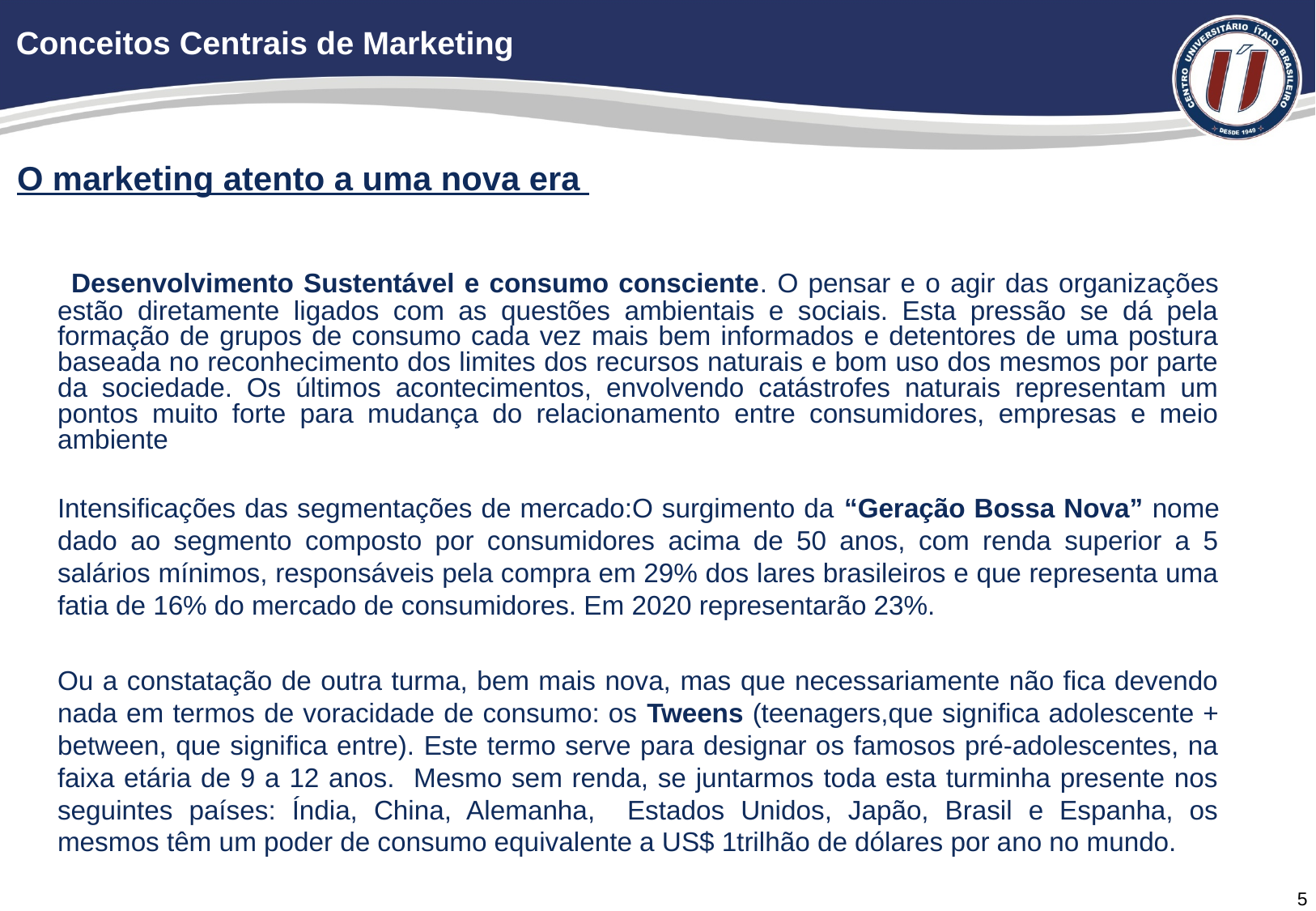

# Conceitos Centrais de Marketing
O marketing atento a uma nova era

     Desenvolvimento Sustentável e consumo consciente. O pensar e o agir das organizações estão diretamente ligados com as questões ambientais e sociais. Esta pressão se dá pela formação de grupos de consumo cada vez mais bem informados e detentores de uma postura baseada no reconhecimento dos limites dos recursos naturais e bom uso dos mesmos por parte da sociedade. Os últimos acontecimentos, envolvendo catástrofes naturais representam um pontos muito forte para mudança do relacionamento entre consumidores, empresas e meio ambiente

	Intensificações das segmentações de mercado:O surgimento da “Geração Bossa Nova” nome dado ao segmento composto por consumidores acima de 50 anos, com renda superior a 5 salários mínimos, responsáveis pela compra em 29% dos lares brasileiros e que representa uma fatia de 16% do mercado de consumidores. Em 2020 representarão 23%.

	Ou a constatação de outra turma, bem mais nova, mas que necessariamente não fica devendo nada em termos de voracidade de consumo: os Tweens (teenagers,que significa adolescente + between, que significa entre). Este termo serve para designar os famosos pré-adolescentes, na faixa etária de 9 a 12 anos.  Mesmo sem renda, se juntarmos toda esta turminha presente nos seguintes países: Índia, China, Alemanha,  Estados Unidos, Japão, Brasil e Espanha, os mesmos têm um poder de consumo equivalente a US$ 1trilhão de dólares por ano no mundo.

5